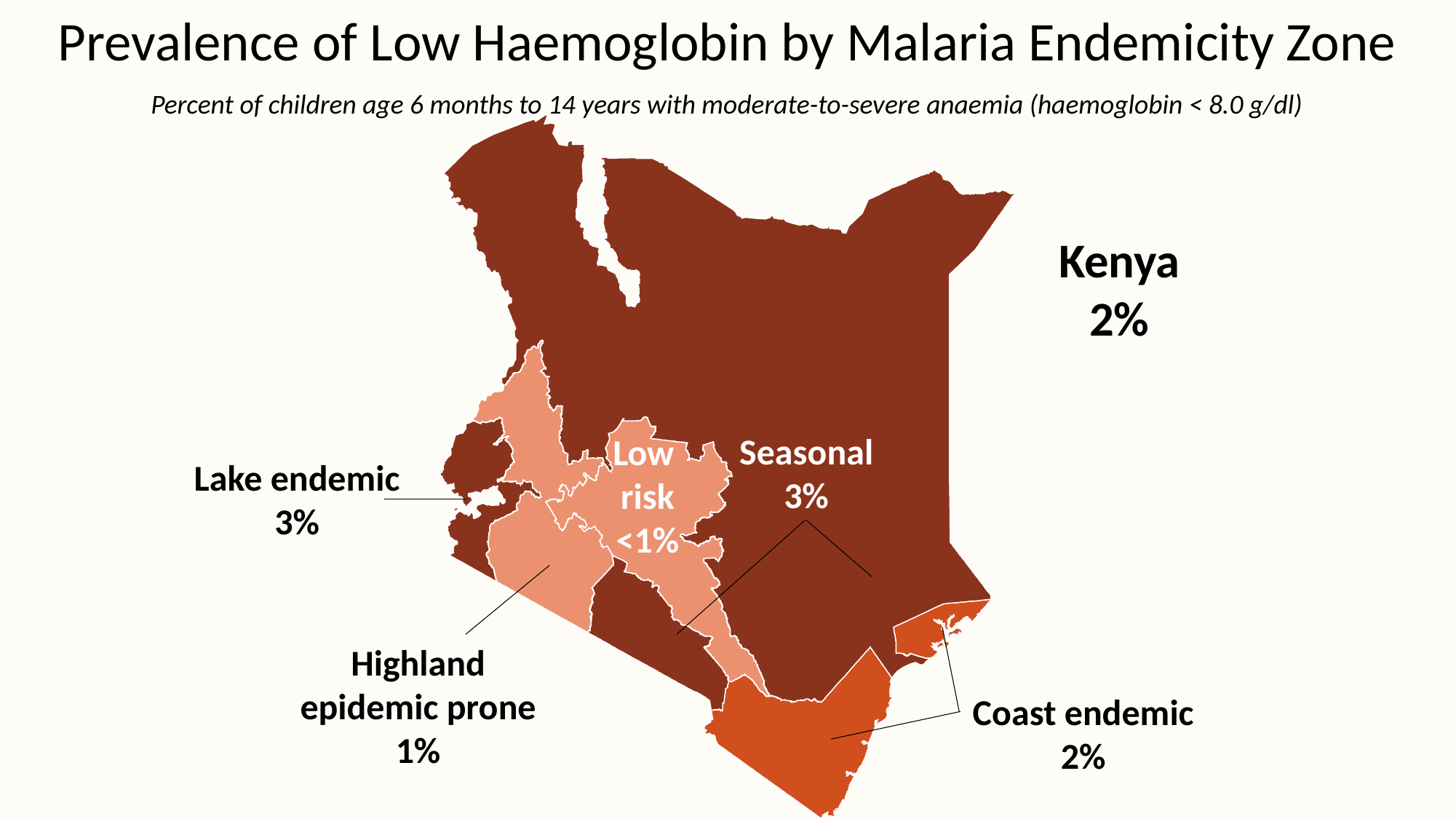

# Prevalence of Low Haemoglobin by Malaria Endemicity Zone
Percent of children age 6 months to 14 years with moderate-to-severe anaemia (haemoglobin < 8.0 g/dl)

Kenya
2%

Seasonal
3%
Low
risk
<1%
Lake endemic
3%

Highland epidemic prone
1%
Coast endemic
2%